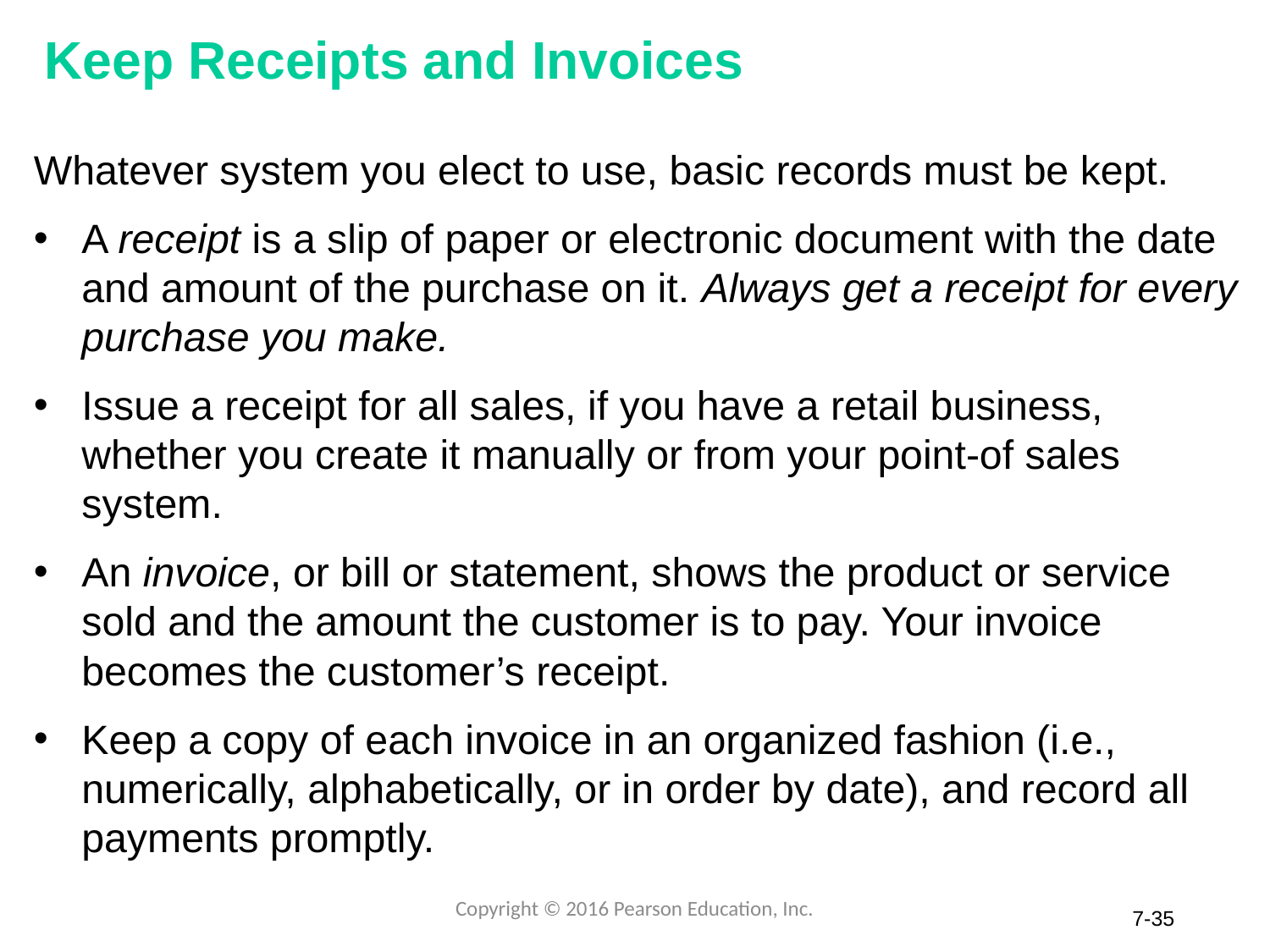

# Keep Receipts and Invoices
Whatever system you elect to use, basic records must be kept.

A receipt is a slip of paper or electronic document with the date and amount of the purchase on it. Always get a receipt for every purchase you make.

Issue a receipt for all sales, if you have a retail business, whether you create it manually or from your point-of sales system.

An invoice, or bill or statement, shows the product or service sold and the amount the customer is to pay. Your invoice becomes the customer’s receipt.

Keep a copy of each invoice in an organized fashion (i.e., numerically, alphabetically, or in order by date), and record all payments promptly.
Copyright © 2016 Pearson Education, Inc.